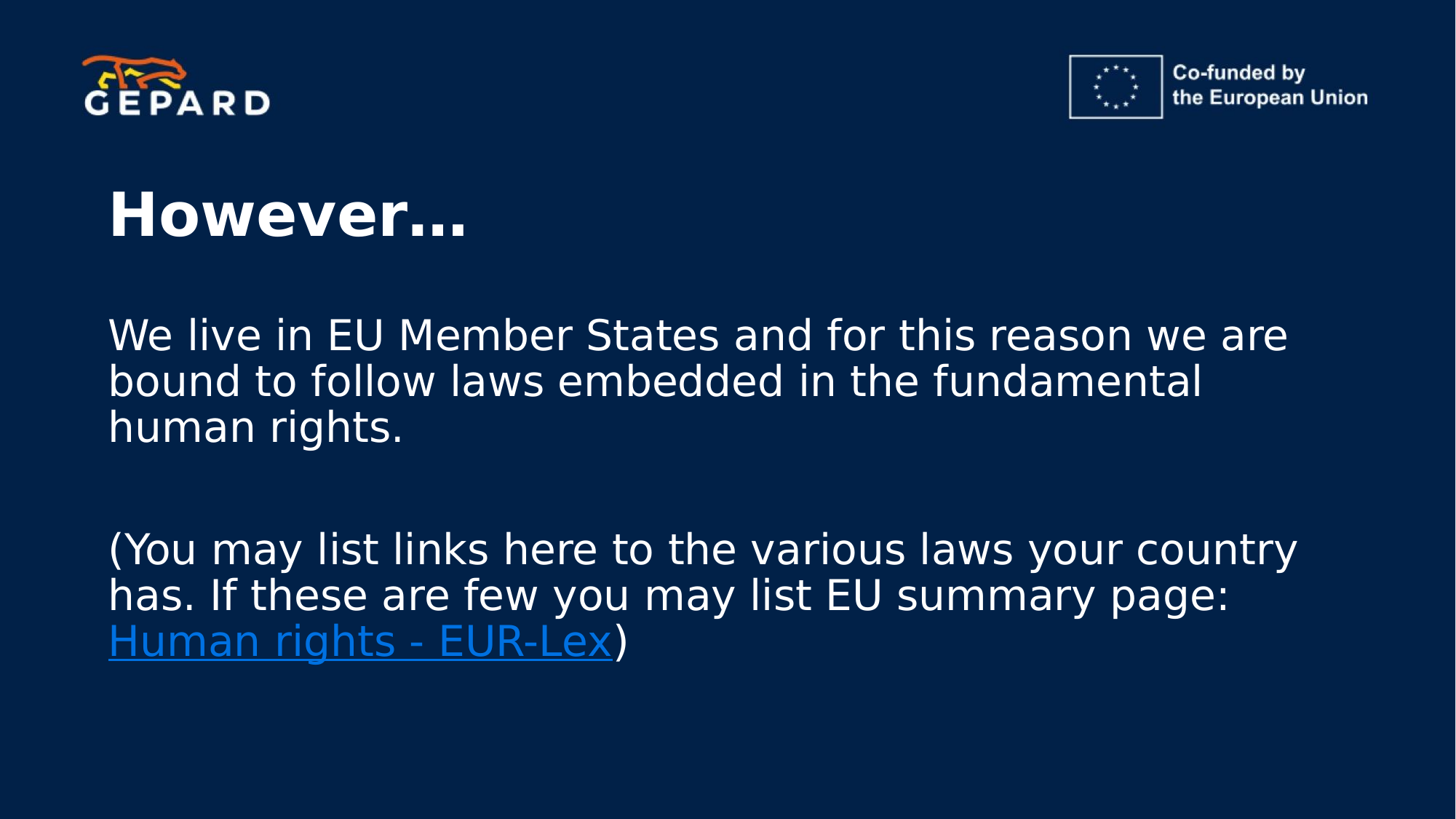

# However…
We live in EU Member States and for this reason we are bound to follow laws embedded in the fundamental human rights.

(You may list links here to the various laws your country has. If these are few you may list EU summary page: Human rights - EUR-Lex)